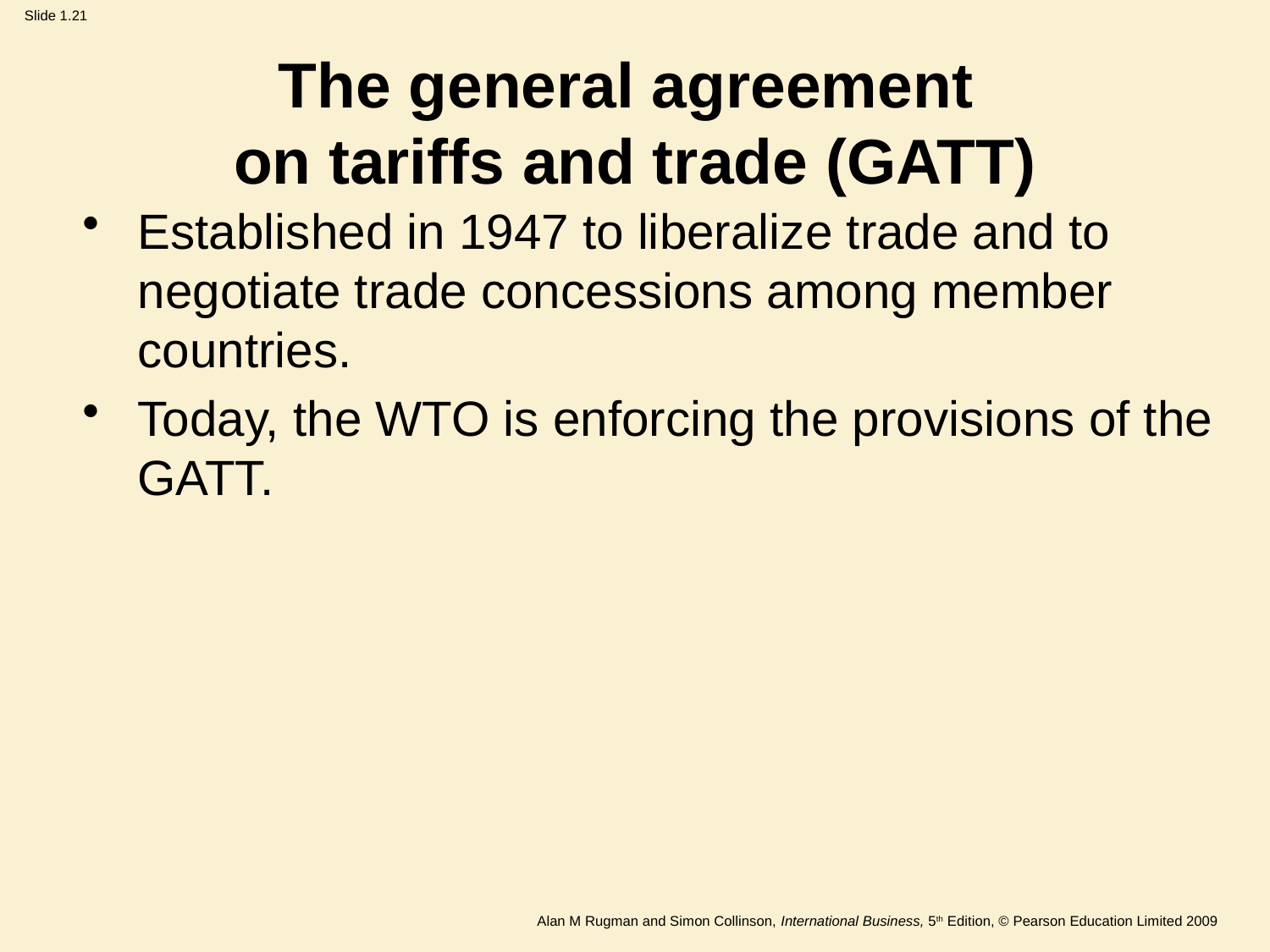

The general agreement
on tariffs and trade (GATT)
Established in 1947 to liberalize trade and to negotiate trade concessions among member countries.
Today, the WTO is enforcing the provisions of the GATT.